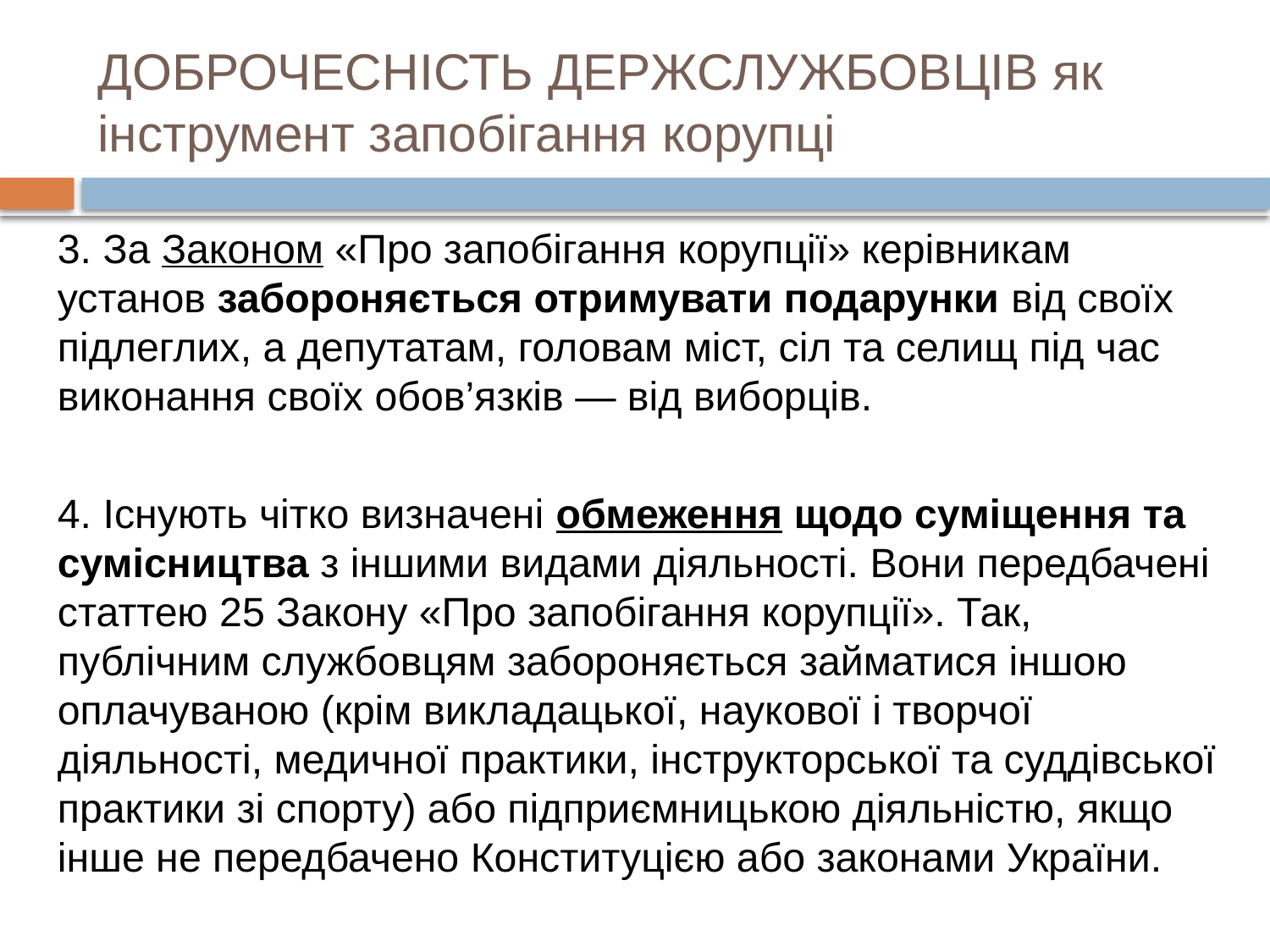

# ДОБРОЧЕСНІСТЬ ДЕРЖСЛУЖБОВЦІВ як інструмент запобігання корупці
3. За Законом «Про запобігання корупції» керівникам установ забороняється отримувати подарунки від своїх підлеглих, а депутатам, головам міст, сіл та селищ під час виконання своїх обов’язків — від виборців.

4. Існують чітко визначені обмеження щодо суміщення та сумісництва з іншими видами діяльності. Вони передбачені статтею 25 Закону «Про запобігання корупції». Так, публічним службовцям забороняється займатися іншою оплачуваною (крім викладацької, наукової і творчої діяльності, медичної практики, інструкторської та суддівської практики зі спорту) або підприємницькою діяльністю, якщо інше не передбачено Конституцією або законами України.